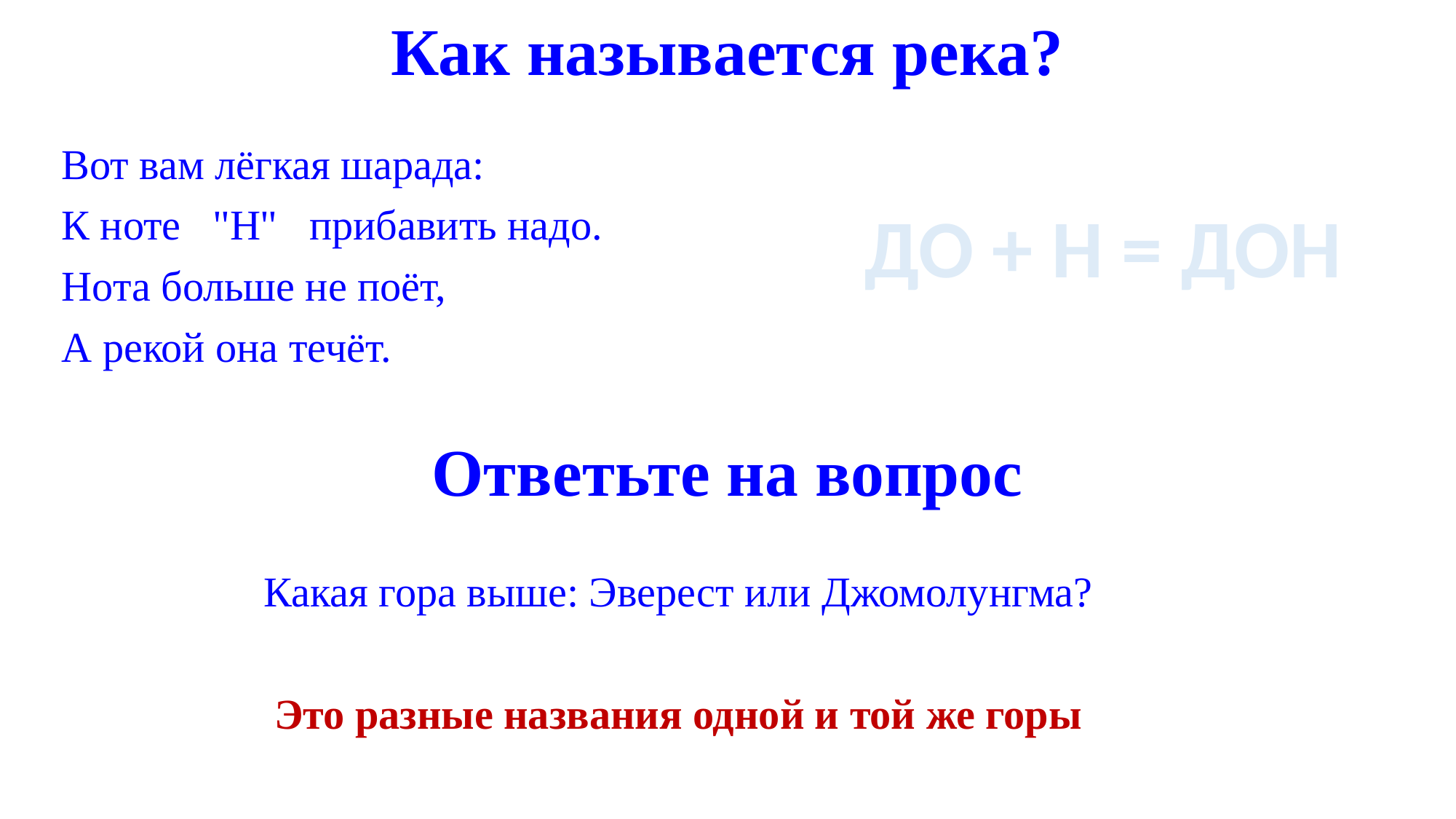

# Как называется река?
Вот вам лёгкая шарада:
К ноте   "Н"   прибавить надо.
Нота больше не поёт,
А рекой она течёт.

ДО + Н = ДОН
Ответьте на вопрос
Какая гора выше: Эверест или Джомолунгма?

Это разные названия одной и той же горы